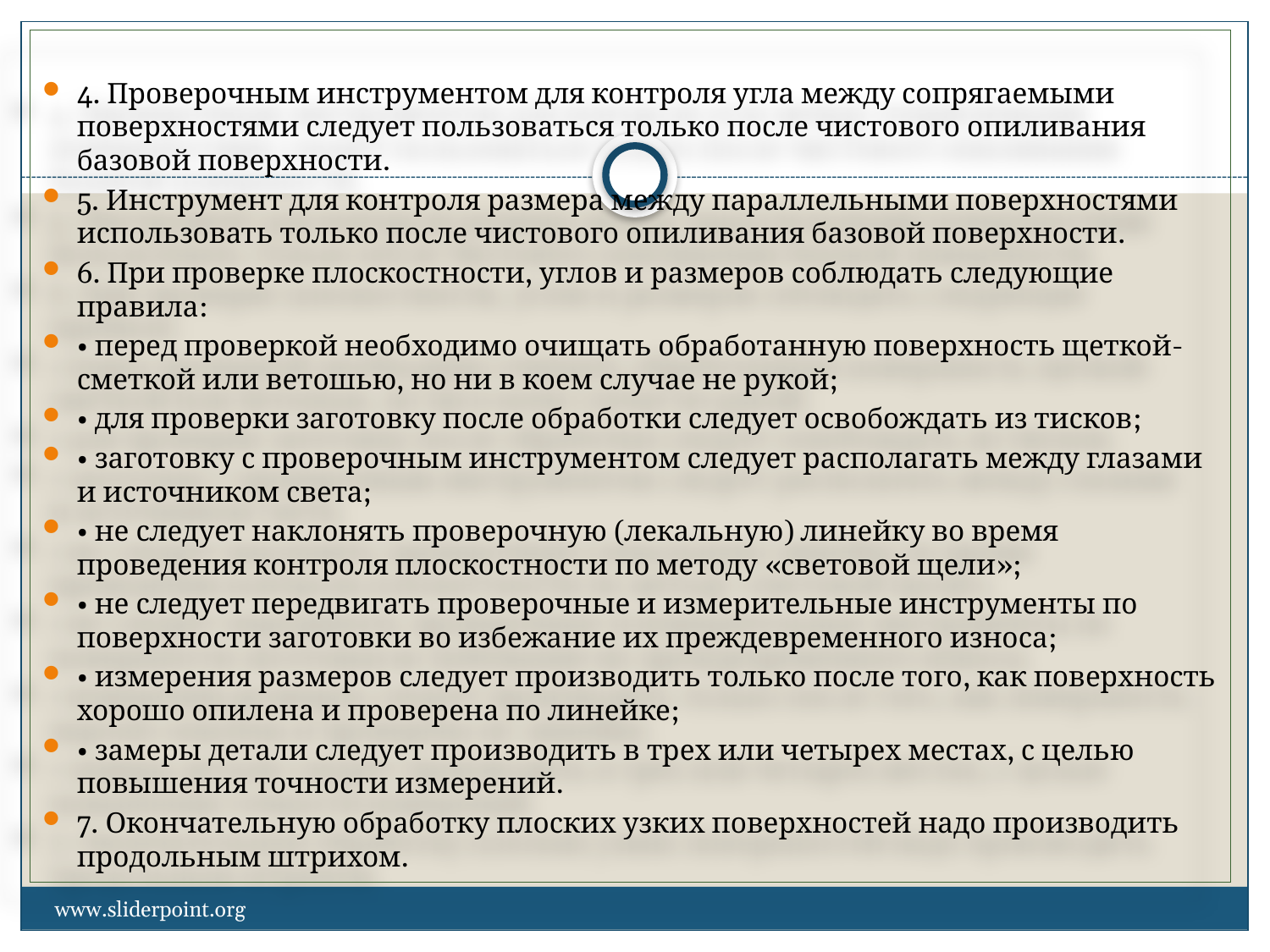

4. Проверочным инструментом для контроля угла между сопрягаемыми поверхностями следует пользоваться только после чистового опиливания базовой поверхности.
5. Инструмент для контроля размера между параллельными поверхностями использовать только после чистового опиливания базовой поверхности.
6. При проверке плоскостности, углов и размеров соблюдать следующие правила:
• перед проверкой необходимо очищать обработанную поверхность щеткой-сметкой или ветошью, но ни в коем случае не рукой;
• для проверки заготовку после обработки следует освобождать из тисков;
• заготовку с проверочным инструментом следует располагать между глазами и источником света;
• не следует наклонять проверочную (лекальную) линейку во время проведения контроля плоскостности по методу «световой щели»;
• не следует передвигать проверочные и измерительные инструменты по поверхности заготовки во избежание их преждевременного износа;
• измерения размеров следует производить только после того, как поверхность хорошо опилена и проверена по линейке;
• замеры детали следует производить в трех или четырех местах, с целью повышения точности измерений.
7. Окончательную обработку плоских узких поверхностей надо производить продольным штрихом.
www.sliderpoint.org